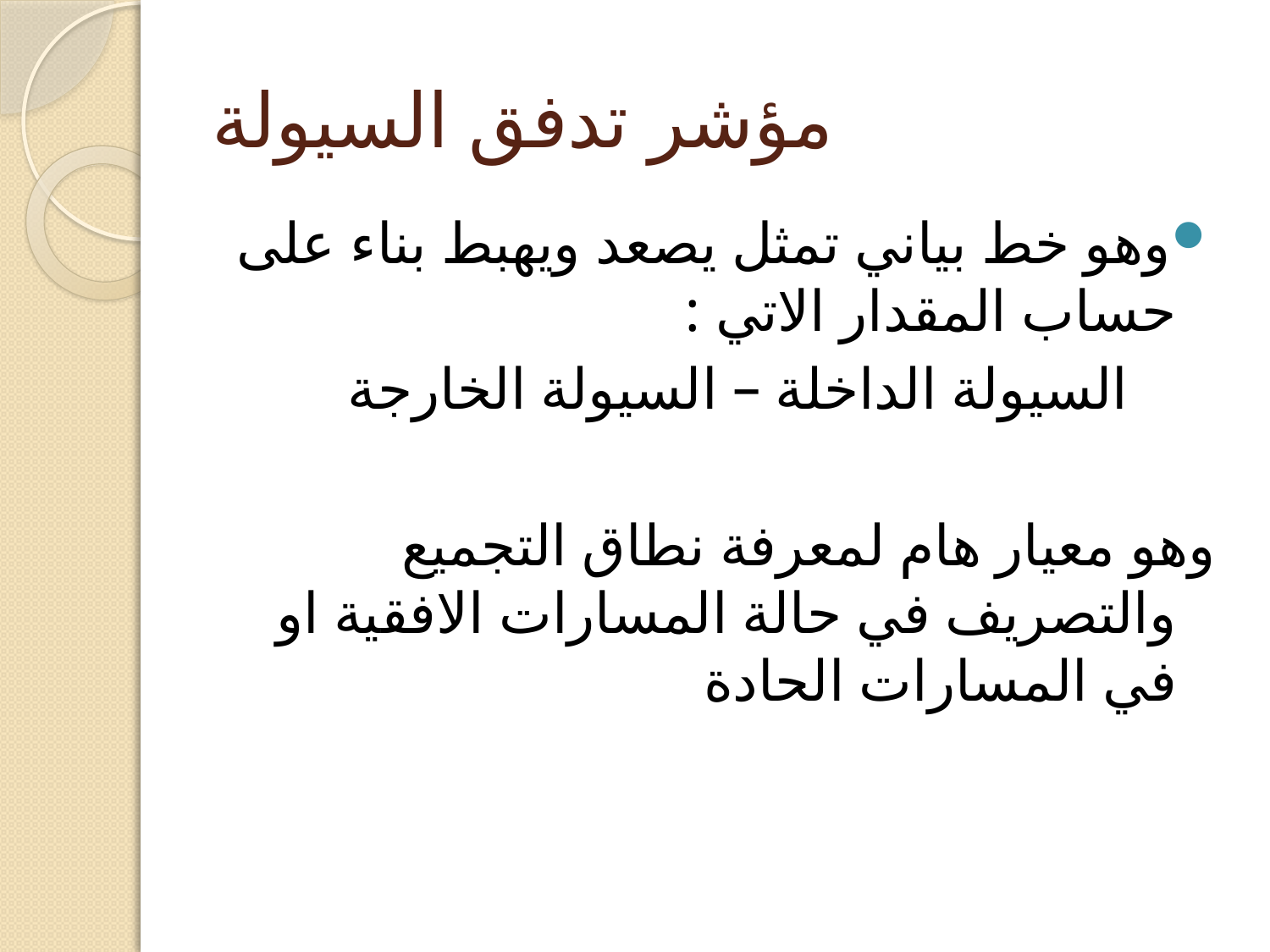

# مؤشر تدفق السيولة
وهو خط بياني تمثل يصعد ويهبط بناء على حساب المقدار الاتي :
      السيولة الداخلة – السيولة الخارجة

وهو معيار هام لمعرفة نطاق التجميع والتصريف في حالة المسارات الافقية او في المسارات الحادة